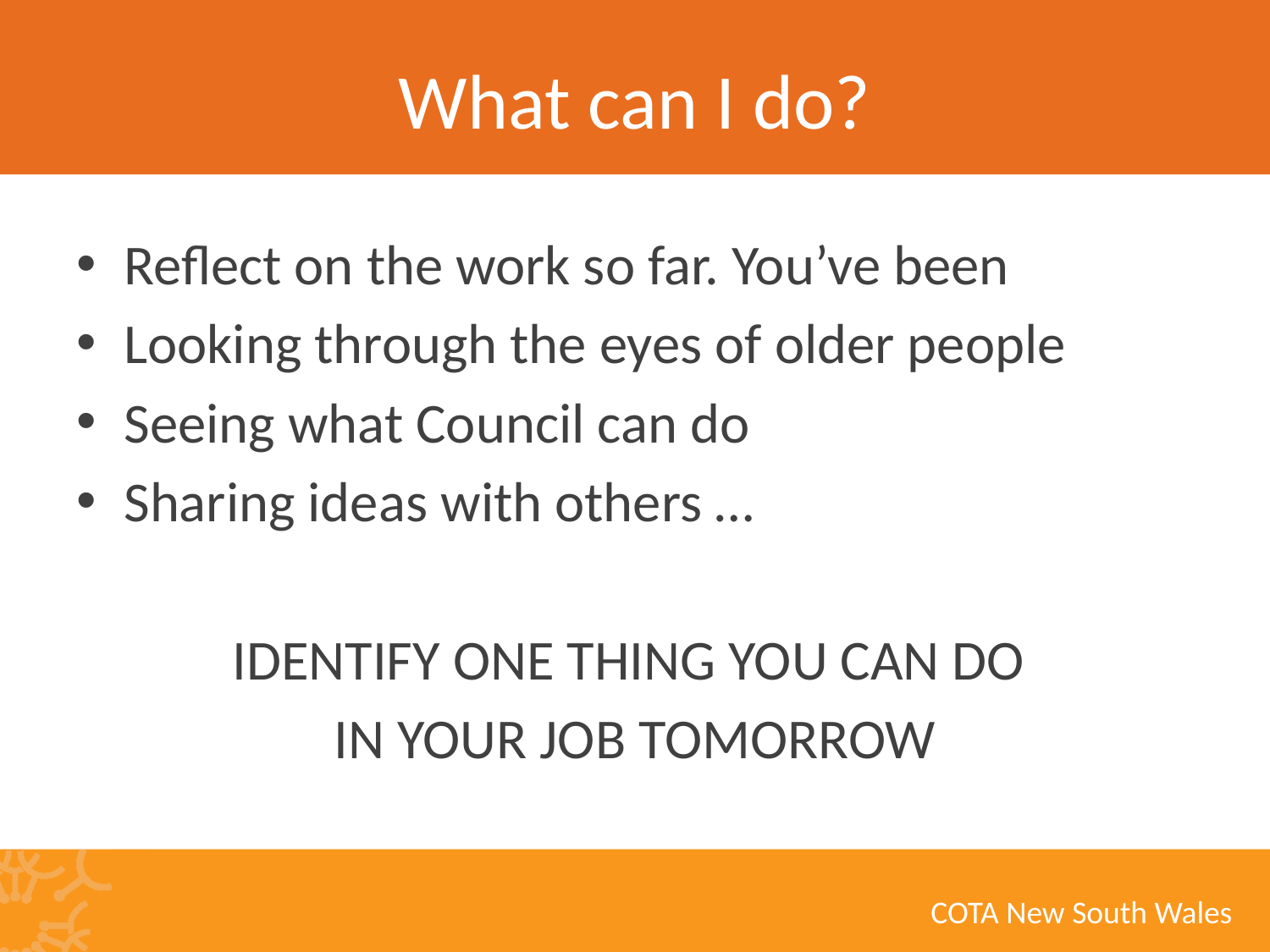

# What can I do?
Reflect on the work so far. You’ve been
Looking through the eyes of older people
Seeing what Council can do
Sharing ideas with others …

IDENTIFY ONE THING YOU CAN DO
IN YOUR JOB TOMORROW